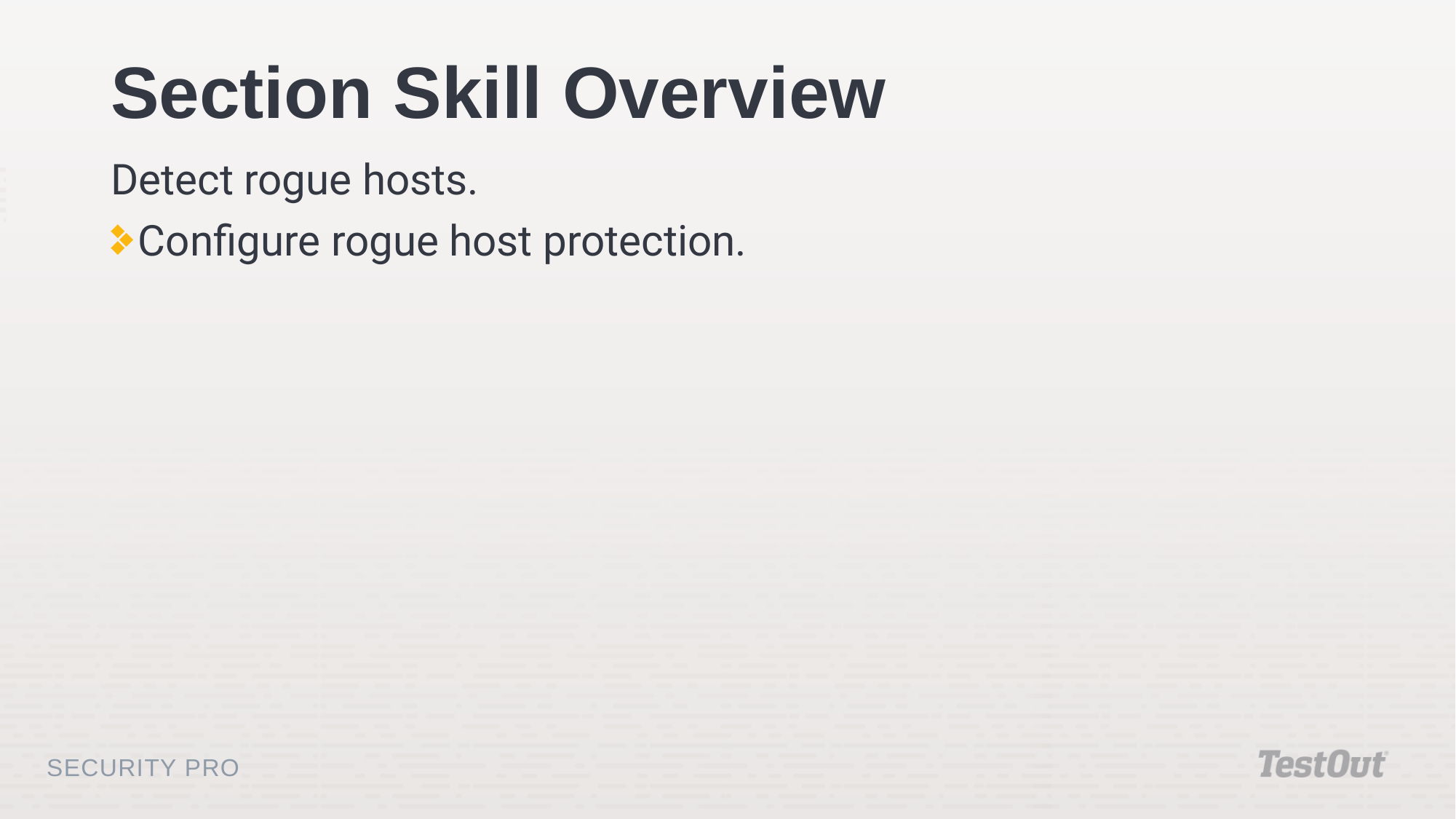

# Section Skill Overview
Detect rogue hosts.
Configure rogue host protection.
Security Pro